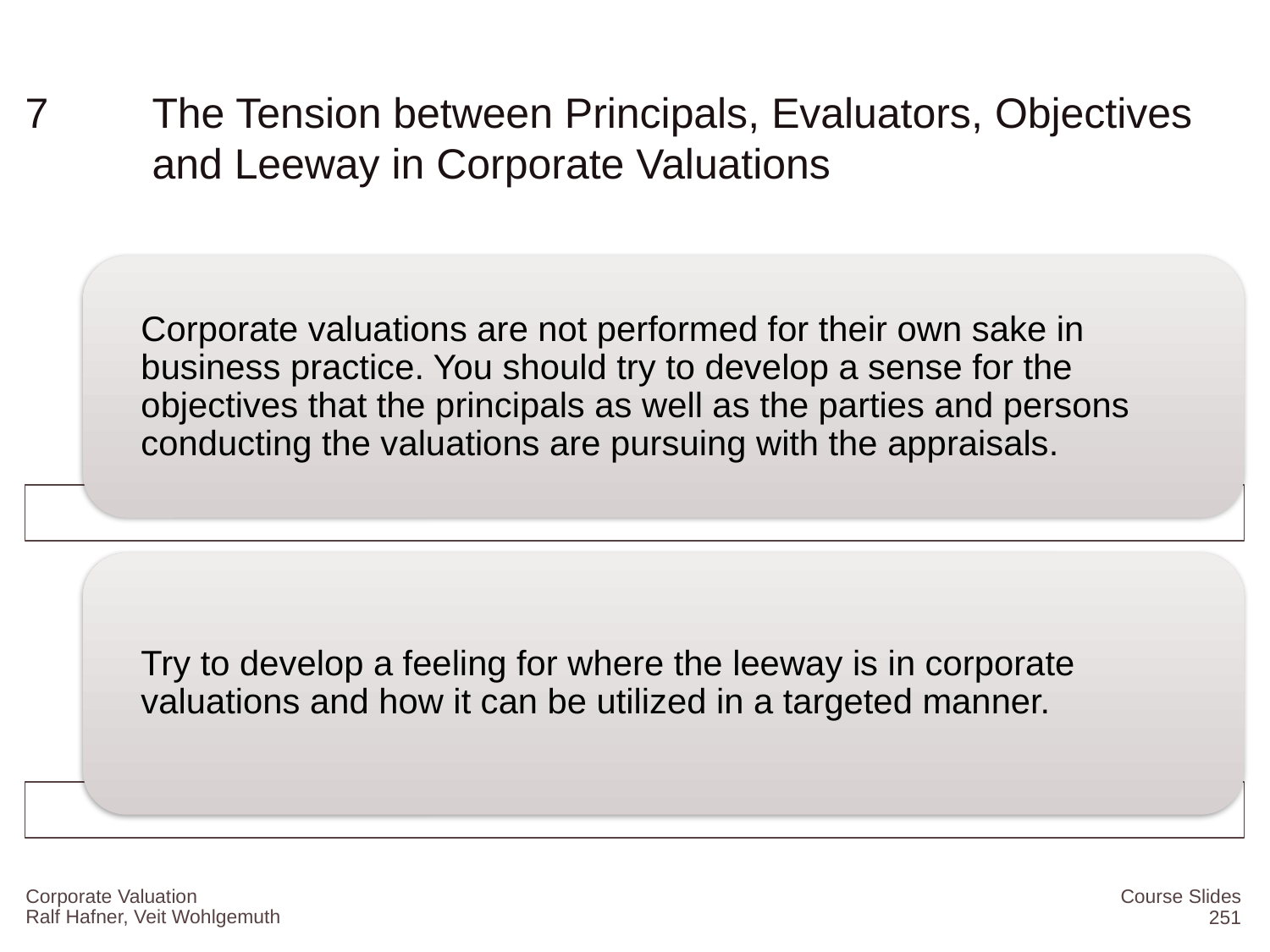

# 7	The Tension between Principals, Evaluators, Objectives 	and Leeway in Corporate Valuations
Corporate valuations are not performed for their own sake in business practice. You should try to develop a sense for the objectives that the principals as well as the parties and persons conducting the valuations are pursuing with the appraisals.
Try to develop a feeling for where the leeway is in corporate valuations and how it can be utilized in a targeted manner.
Corporate Valuation
Course Slides
251